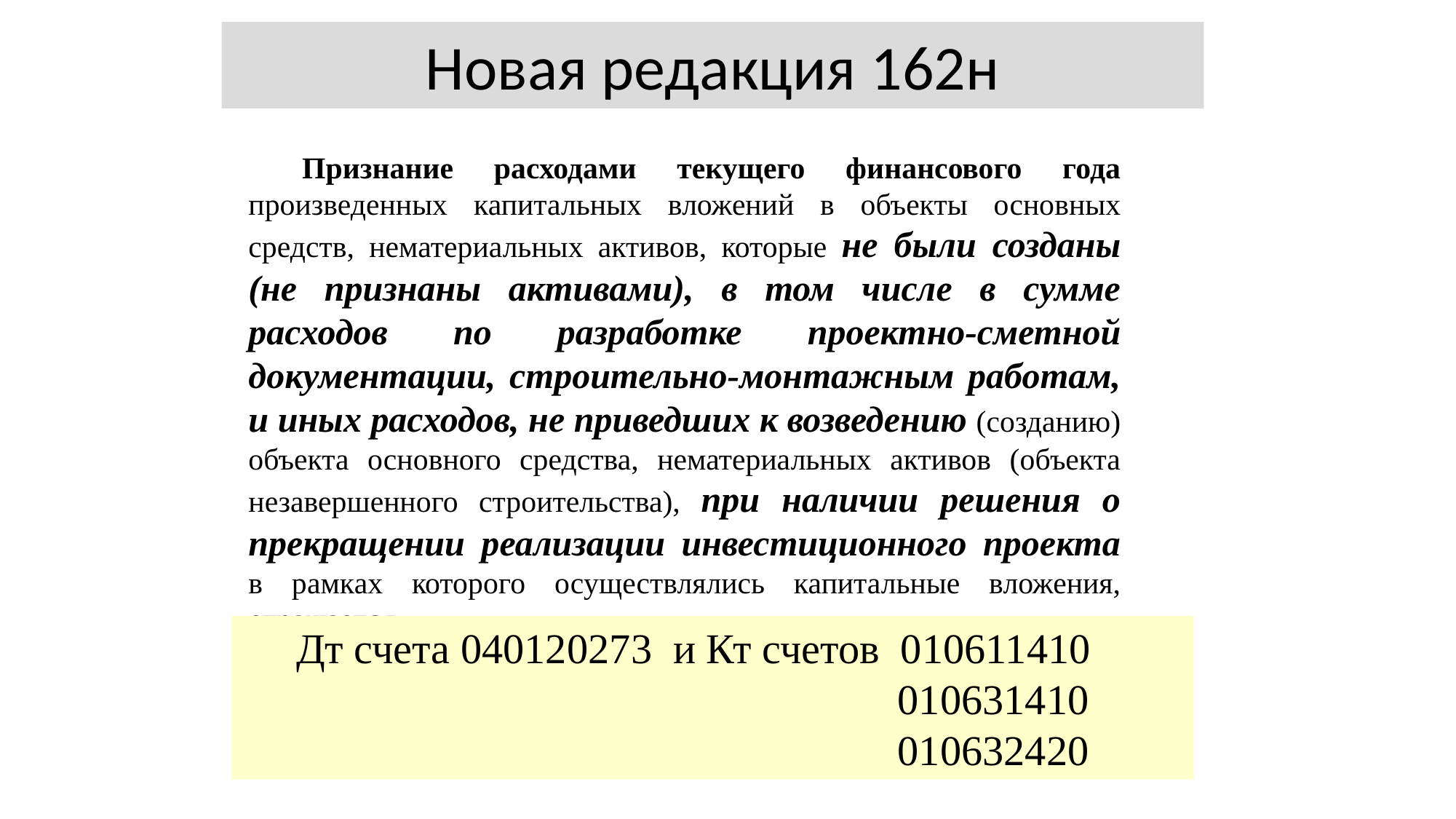

Новая редакция 162н
Признание расходами текущего финансового года произведенных капитальных вложений в объекты основных средств, нематериальных активов, которые не были созданы (не признаны активами), в том числе в сумме расходов по разработке проектно-сметной документации, строительно-монтажным работам, и иных расходов, не приведших к возведению (созданию) объекта основного средства, нематериальных активов (объекта незавершенного строительства), при наличии решения о прекращении реализации инвестиционного проекта в рамках которого осуществлялись капитальные вложения, отражается

Дт счета 040120273  и Кт счетов  010611410
                                                         010631410
                                                         010632420